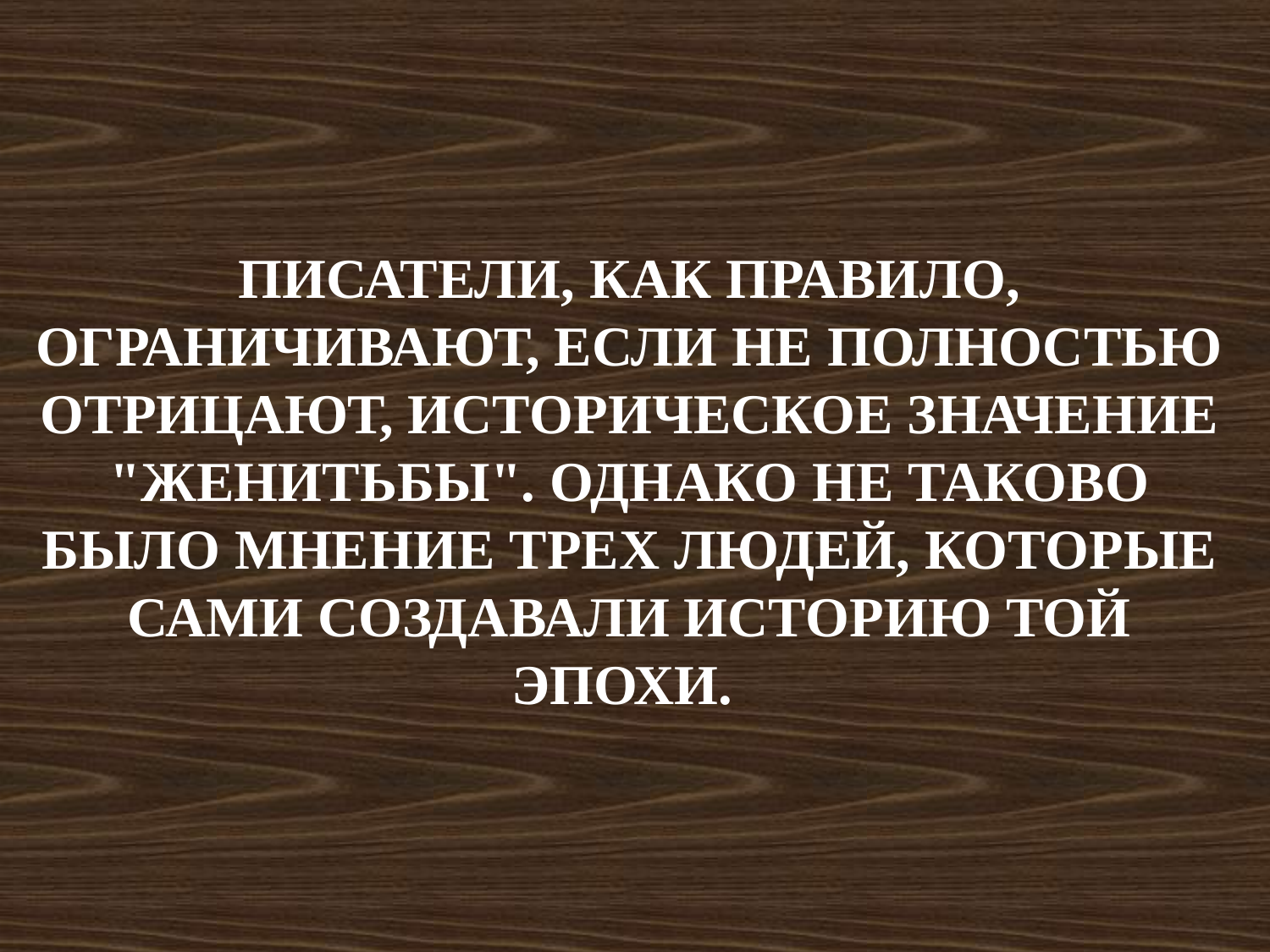

Писатели, как правило, ограничивают, если не полностью отрицают, историческое значение "Женитьбы". Однако не таково было мнение трех людей, которые сами создавали историю той эпохи.